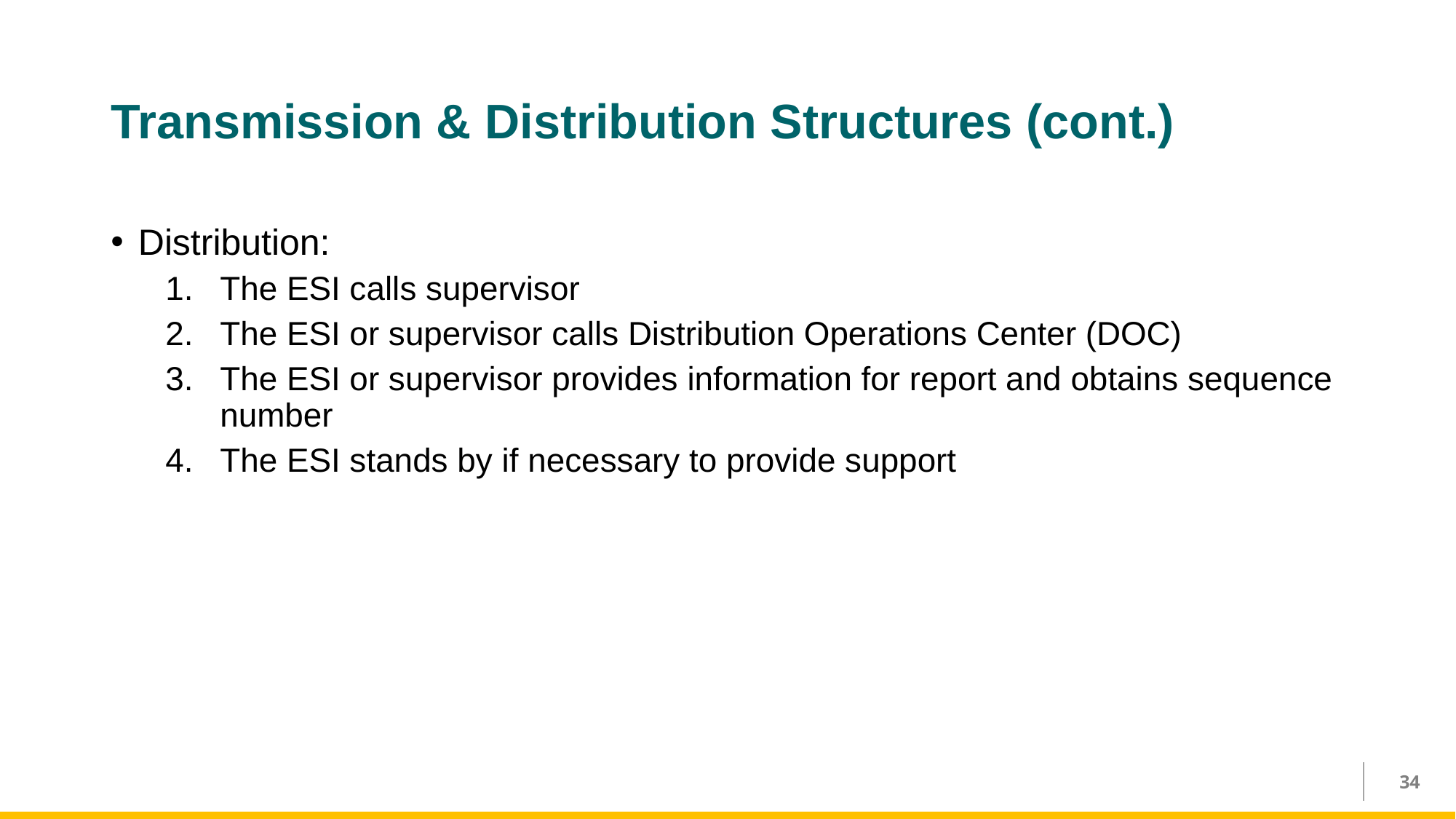

# Transmission & Distribution Structures (cont.)
Distribution:
The ESI calls supervisor
The ESI or supervisor calls Distribution Operations Center (DOC)
The ESI or supervisor provides information for report and obtains sequence number
The ESI stands by if necessary to provide support